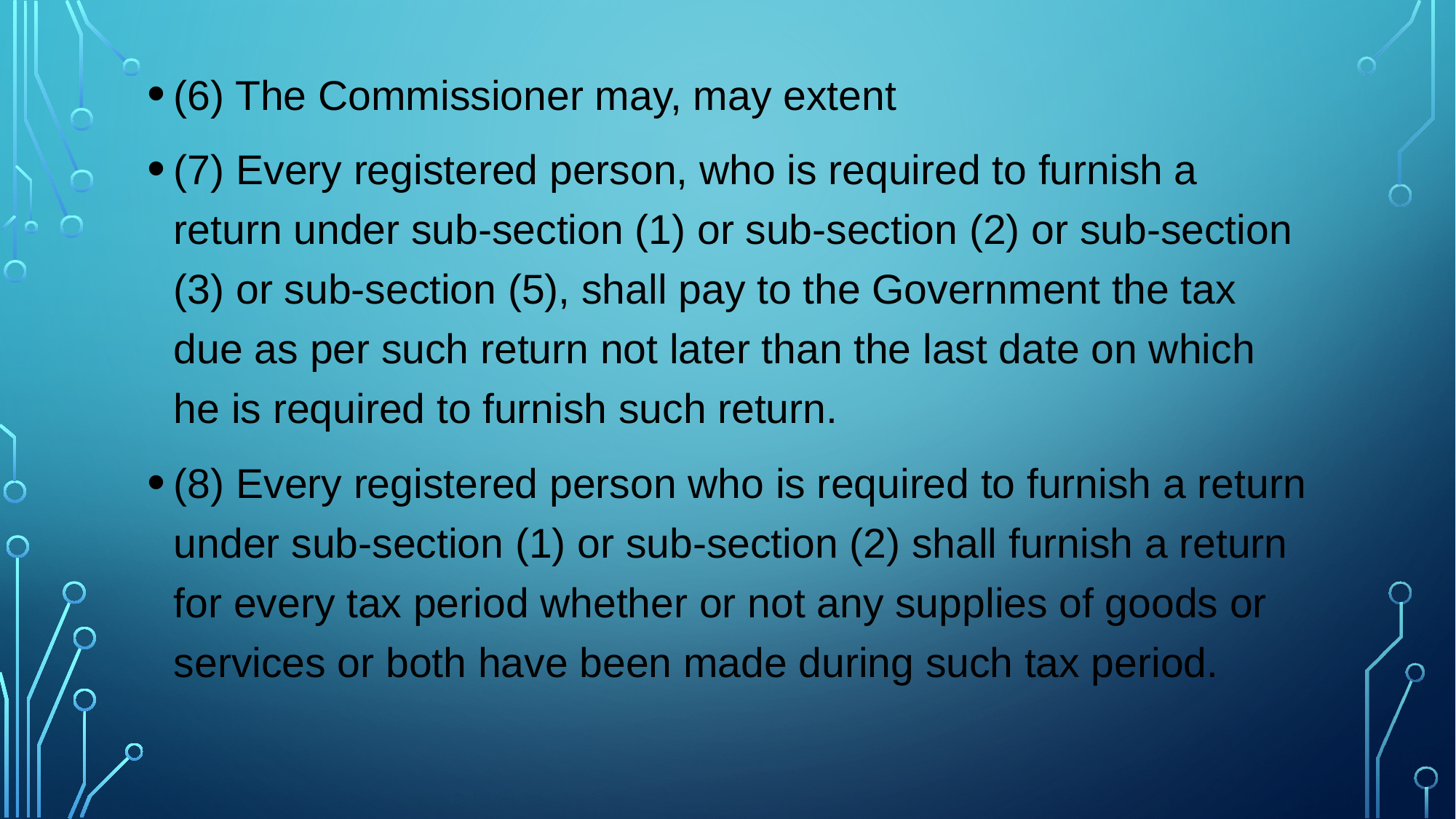

(6) The Commissioner may, may extent
(7) Every registered person, who is required to furnish a return under sub-section (1) or sub-section (2) or sub-section (3) or sub-section (5), shall pay to the Government the tax due as per such return not later than the last date on which he is required to furnish such return.
(8) Every registered person who is required to furnish a return under sub-section (1) or sub-section (2) shall furnish a return for every tax period whether or not any supplies of goods or services or both have been made during such tax period.